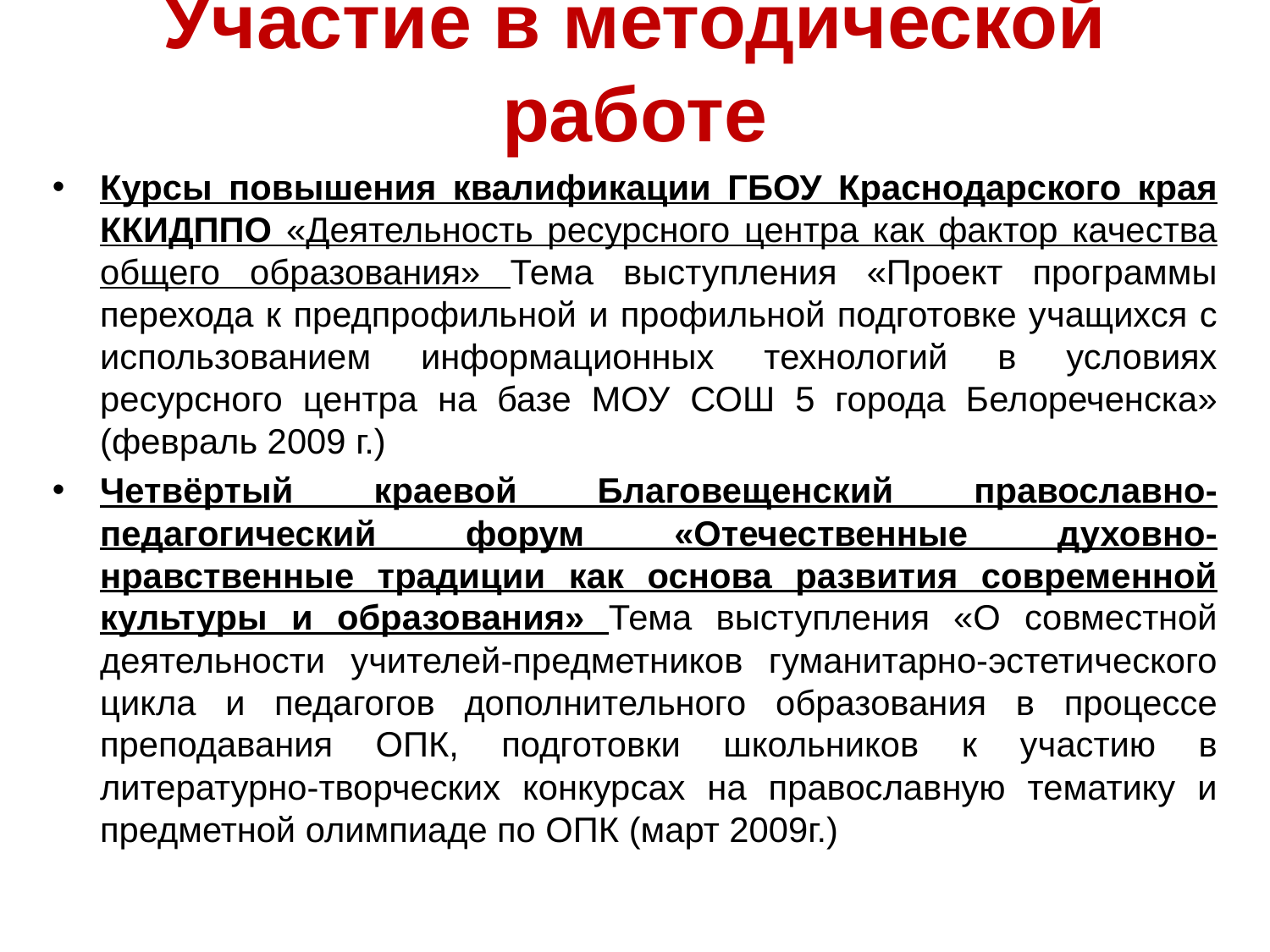

# Участие в методической работе

Курсы повышения квалификации ГБОУ Краснодарского края ККИДППО «Деятельность ресурсного центра как фактор качества общего образования» Тема выступления «Проект программы перехода к предпрофильной и профильной подготовке учащихся с использованием информационных технологий в условиях ресурсного центра на базе МОУ СОШ 5 города Белореченска» (февраль 2009 г.)
Четвёртый краевой Благовещенский православно-педагогический форум «Отечественные духовно-нравственные традиции как основа развития современной культуры и образования» Тема выступления «О совместной деятельности учителей-предметников гуманитарно-эстетического цикла и педагогов дополнительного образования в процессе преподавания ОПК, подготовки школьников к участию в литературно-творческих конкурсах на православную тематику и предметной олимпиаде по ОПК (март 2009г.)